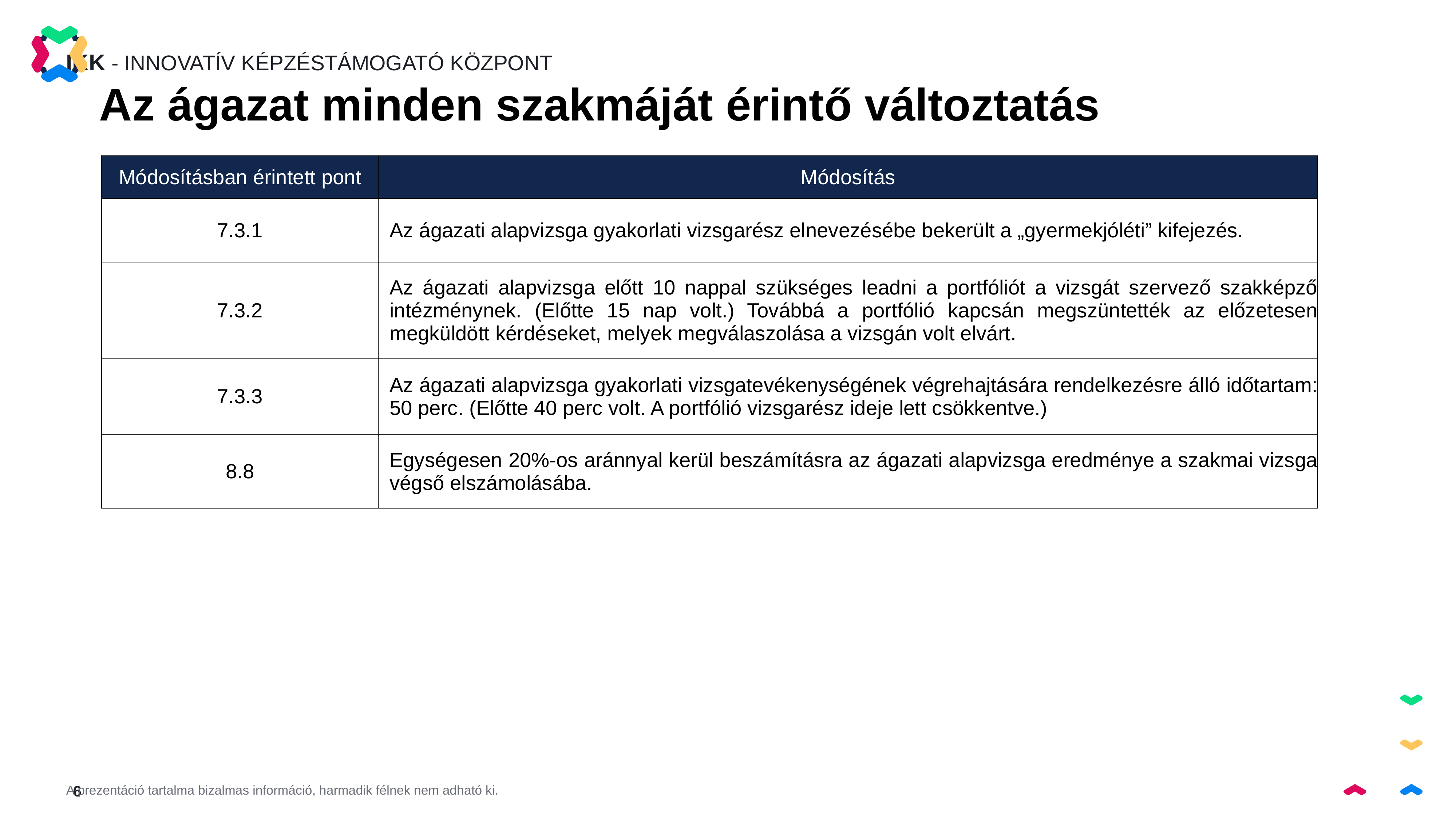

Az ágazat minden szakmáját érintő változtatás
| Módosításban érintett pont | Módosítás |
| --- | --- |
| 7.3.1 | Az ágazati alapvizsga gyakorlati vizsgarész elnevezésébe bekerült a „gyermekjóléti” kifejezés. |
| 7.3.2 | Az ágazati alapvizsga előtt 10 nappal szükséges leadni a portfóliót a vizsgát szervező szakképző intézménynek. (Előtte 15 nap volt.) Továbbá a portfólió kapcsán megszüntették az előzetesen megküldött kérdéseket, melyek megválaszolása a vizsgán volt elvárt. |
| 7.3.3 | Az ágazati alapvizsga gyakorlati vizsgatevékenységének végrehajtására rendelkezésre álló időtartam: 50 perc. (Előtte 40 perc volt. A portfólió vizsgarész ideje lett csökkentve.) |
| 8.8 | Egységesen 20%-os aránnyal kerül beszámításra az ágazati alapvizsga eredménye a szakmai vizsga végső elszámolásába. |